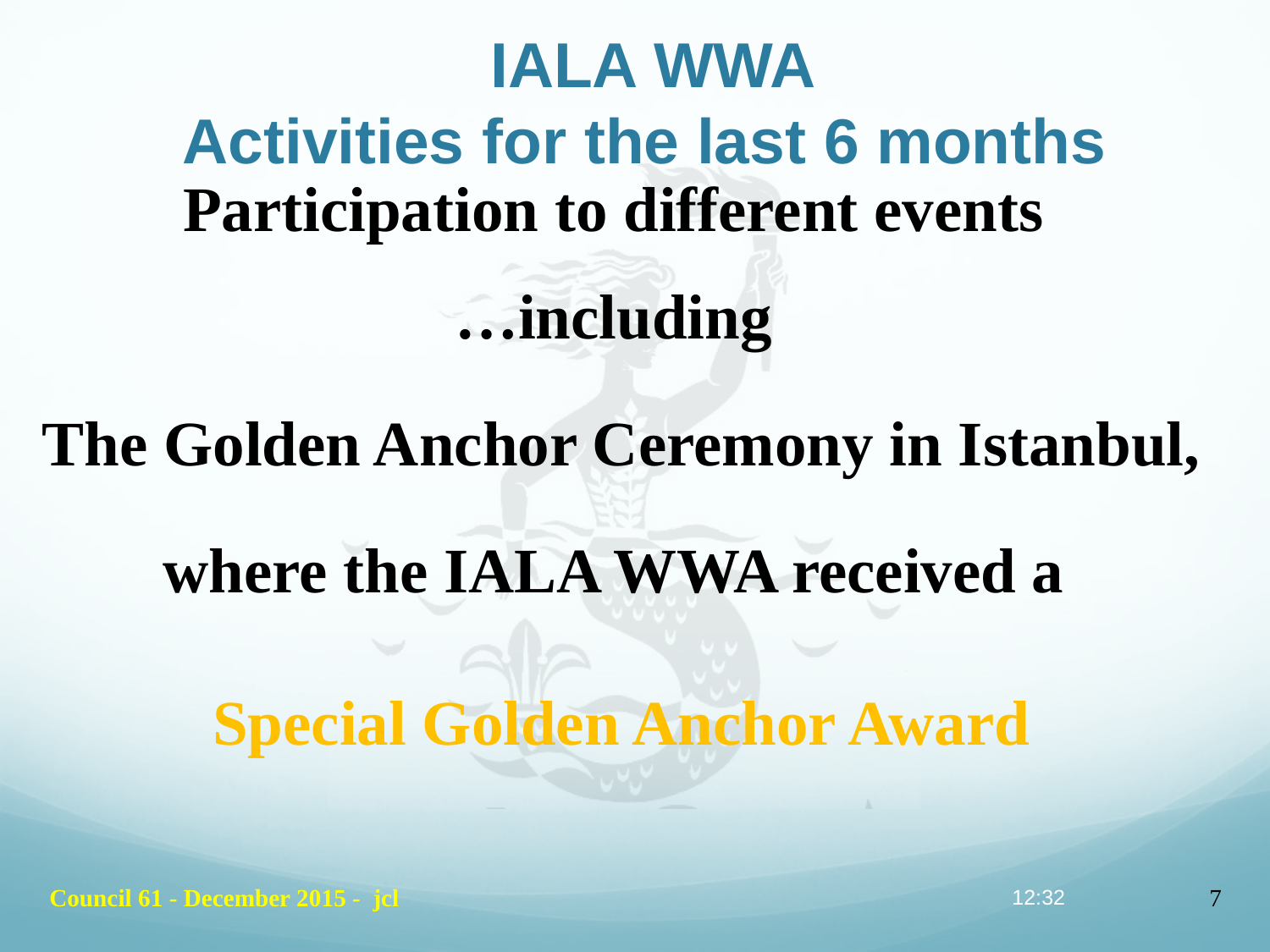

# IALA WWA Activities for the last 6 months

Participation to different events
…including

The Golden Anchor Ceremony in Istanbul,

where the IALA WWA received a

Special Golden Anchor Award
Council 61 - December 2015 -  jcl
12:32
7